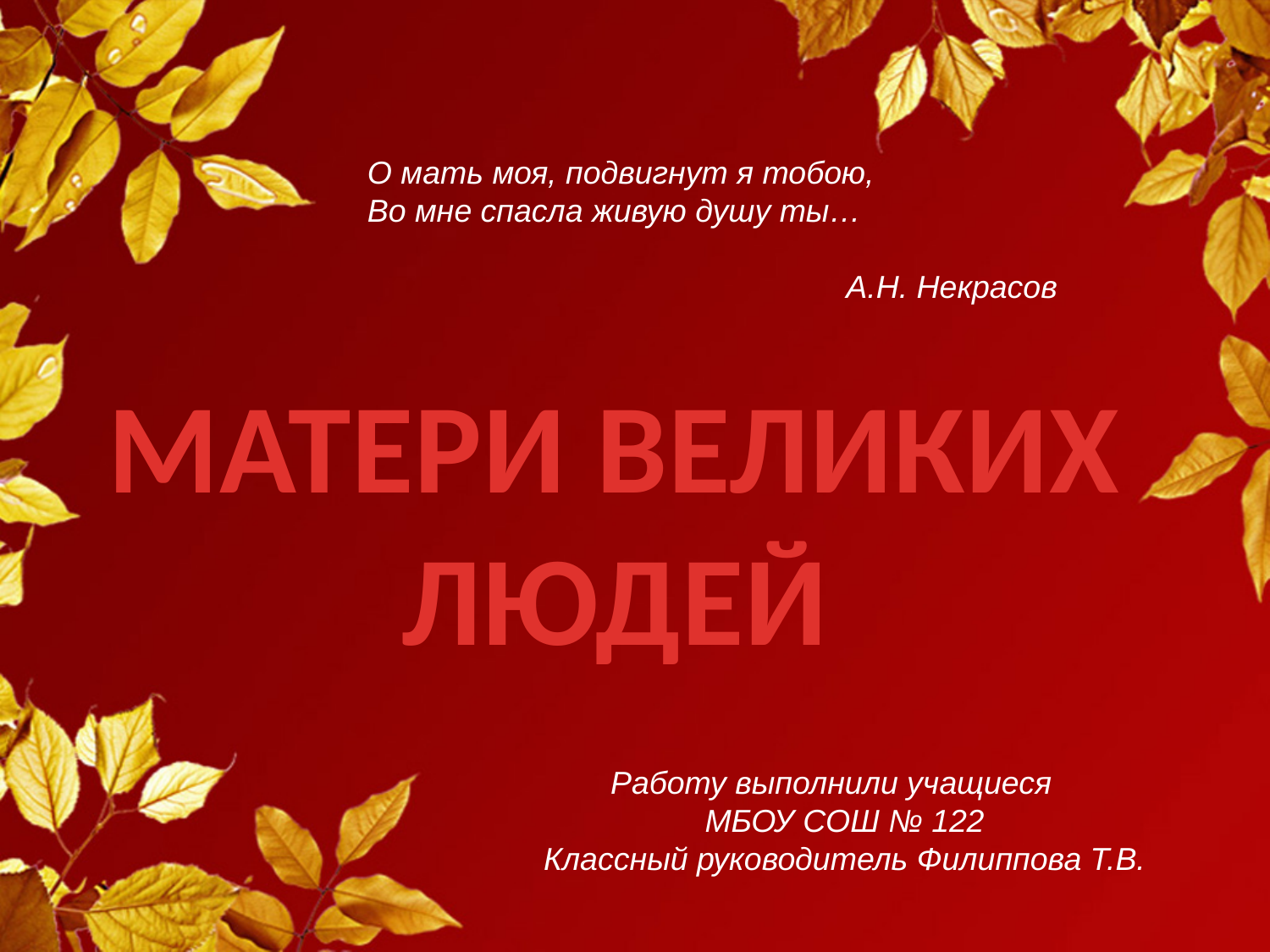

О мать моя, подвигнут я тобою,
Во мне спасла живую душу ты…

А.Н. Некрасов

# МАТЕРИ ВЕЛИКИХ ЛЮДЕЙ
Работу выполнили учащиеся
МБОУ СОШ № 122
Классный руководитель Филиппова Т.В.